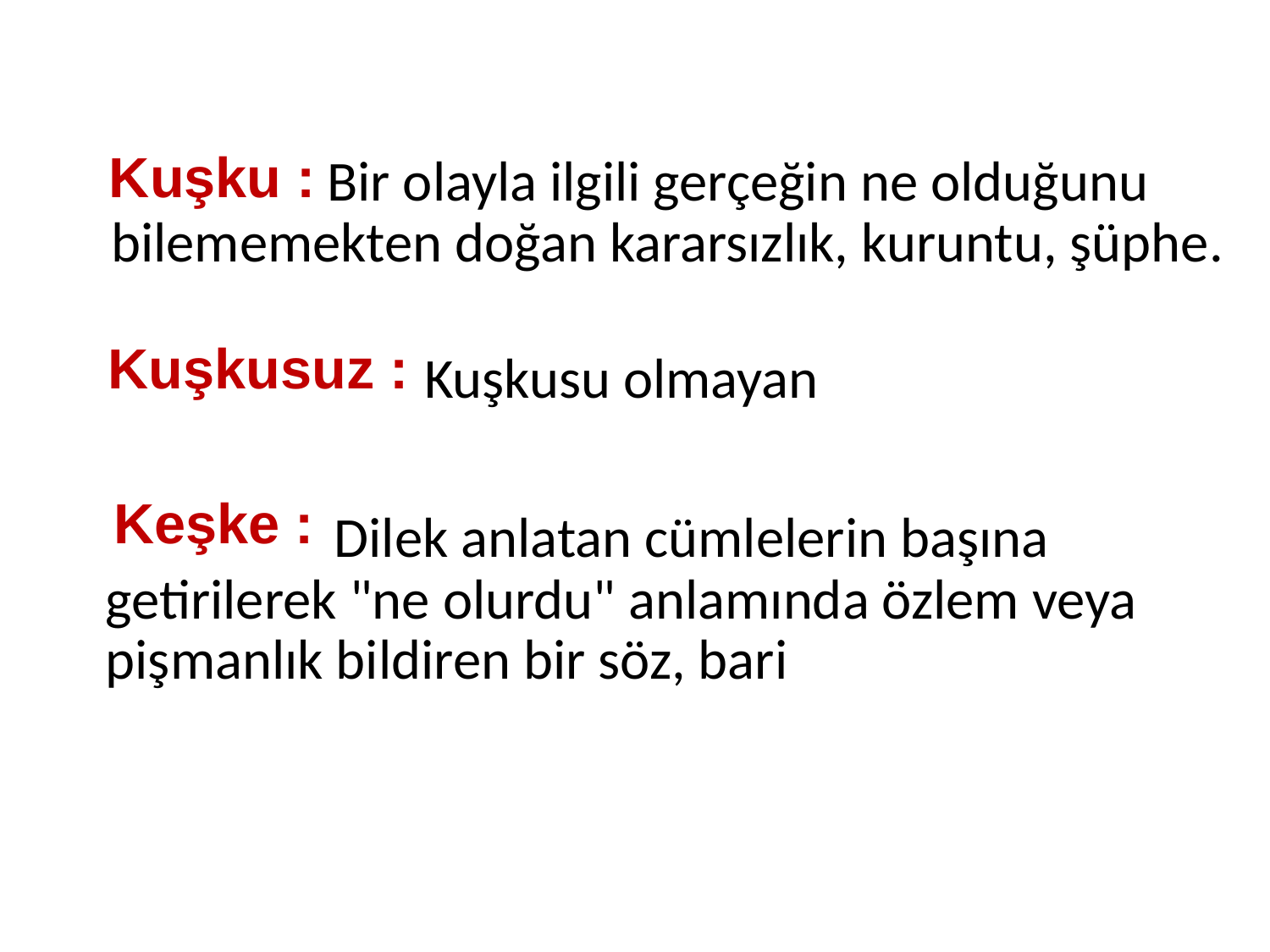

Kuşku :
                 Bir olayla ilgili gerçeğin ne olduğunu bilememekten doğan kararsızlık, kuruntu, şüphe.
Kuşkusuz :
                                Kuşkusu olmayan
Keşke :
                  Dilek anlatan cümlelerin başına getirilerek "ne olurdu" anlamında özlem veya pişmanlık bildiren bir söz, bari